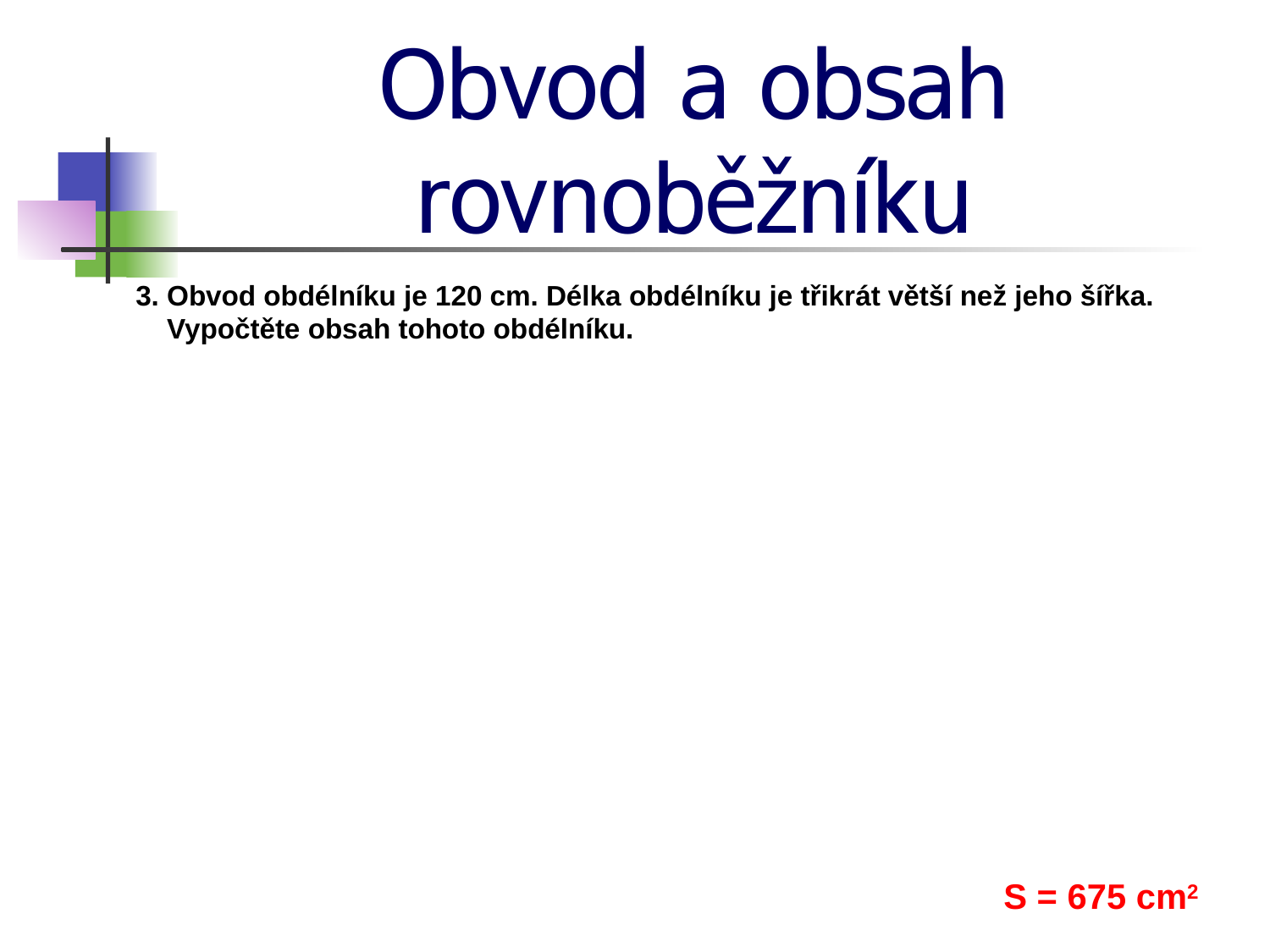

Obvod a obsah rovnoběžníku
3. Obvod obdélníku je 120 cm. Délka obdélníku je třikrát větší než jeho šířka.
    Vypočtěte obsah tohoto obdélníku.
S = 675 cm2